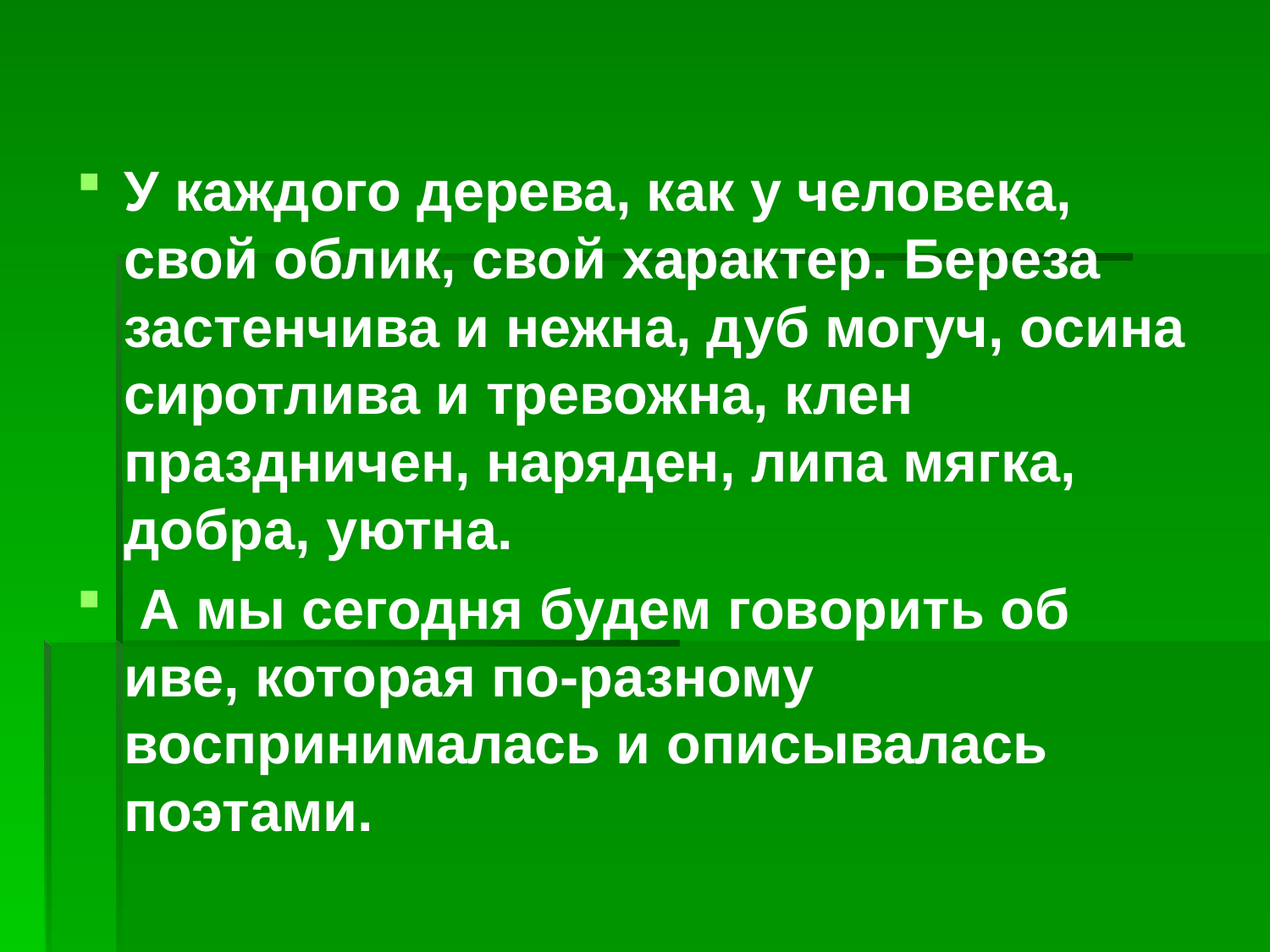

У каждого дерева, как у человека, свой облик, свой характер. Береза застенчива и нежна, дуб могуч, осина сиротлива и тревожна, клен праздничен, наряден, липа мягка, добра, уютна.
 А мы сегодня будем говорить об иве, которая по-разному воспринималась и описывалась поэтами.